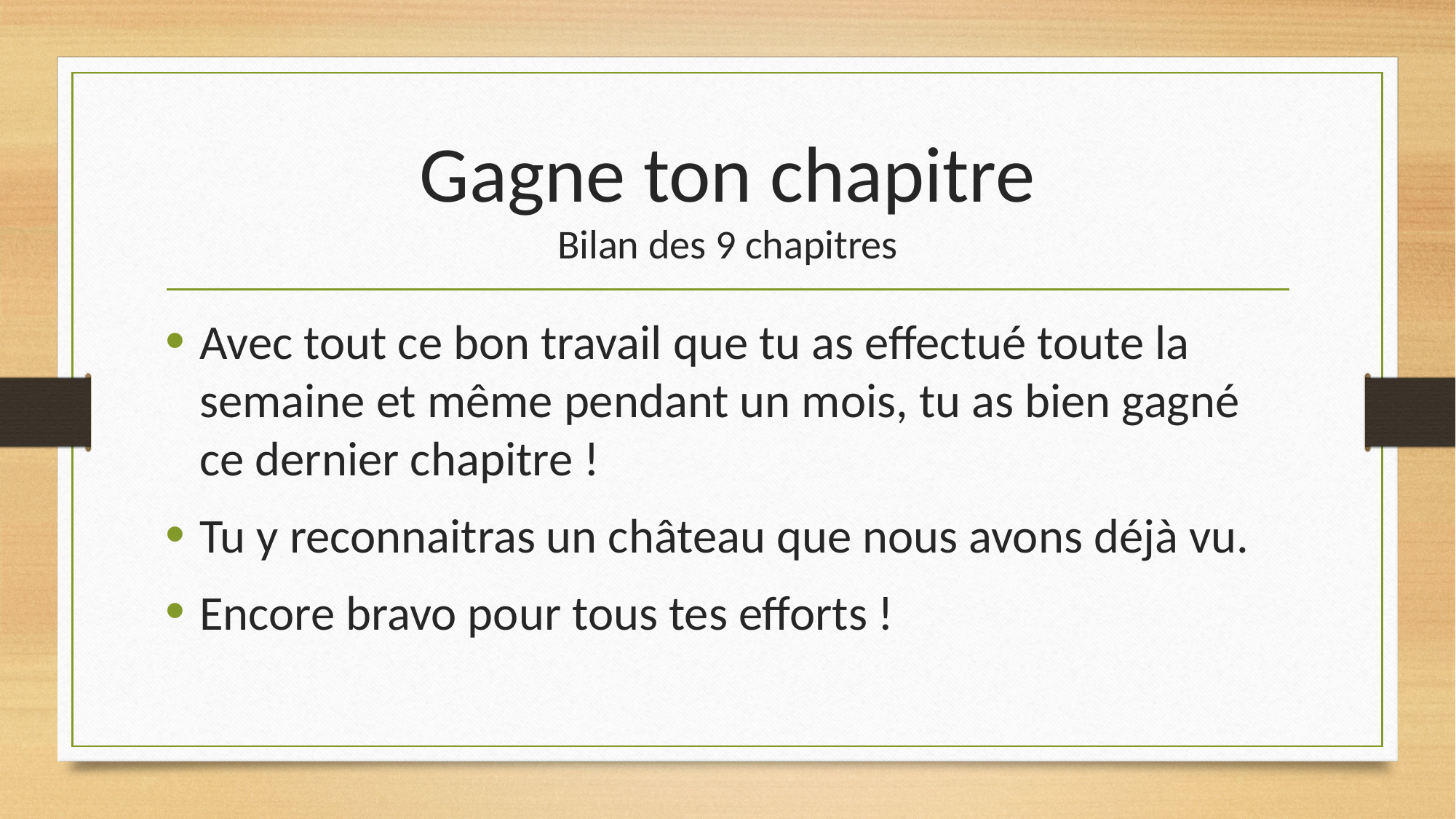

# Gagne ton chapitre Bilan des 9 chapitres
Avec tout ce bon travail que tu as effectué toute la semaine et même pendant un mois, tu as bien gagné ce dernier chapitre !
Tu y reconnaitras un château que nous avons déjà vu.
Encore bravo pour tous tes efforts !